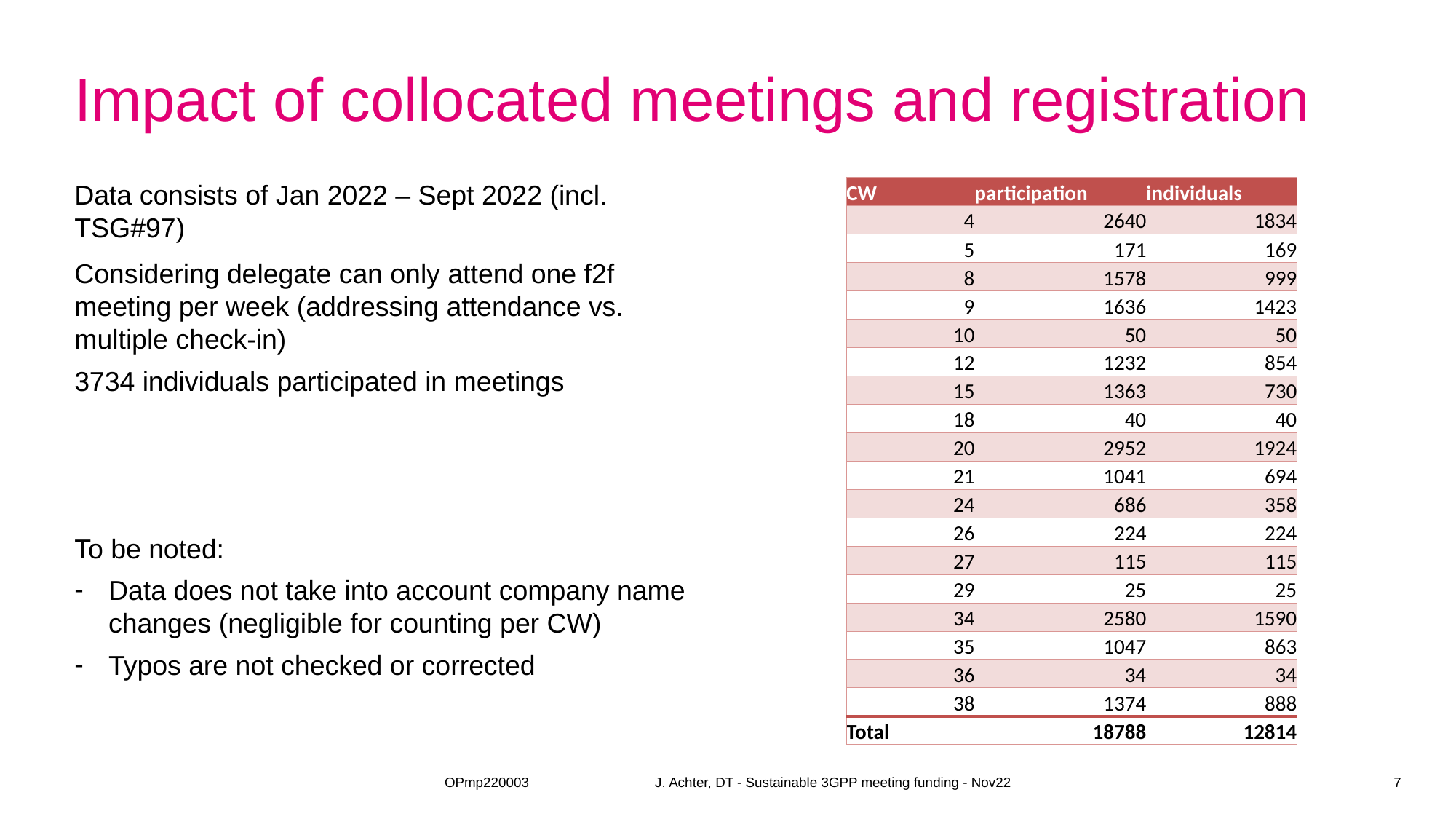

# Impact of collocated meetings and registration
| CW | participation | individuals |
| --- | --- | --- |
| 4 | 2640 | 1834 |
| 5 | 171 | 169 |
| 8 | 1578 | 999 |
| 9 | 1636 | 1423 |
| 10 | 50 | 50 |
| 12 | 1232 | 854 |
| 15 | 1363 | 730 |
| 18 | 40 | 40 |
| 20 | 2952 | 1924 |
| 21 | 1041 | 694 |
| 24 | 686 | 358 |
| 26 | 224 | 224 |
| 27 | 115 | 115 |
| 29 | 25 | 25 |
| 34 | 2580 | 1590 |
| 35 | 1047 | 863 |
| 36 | 34 | 34 |
| 38 | 1374 | 888 |
| Total | 18788 | 12814 |
Data consists of Jan 2022 – Sept 2022 (incl. TSG#97)
Considering delegate can only attend one f2f meeting per week (addressing attendance vs. multiple check-in)
3734 individuals participated in meetings

To be noted:
Data does not take into account company name changes (negligible for counting per CW)
Typos are not checked or corrected

OPmp220003                                 J. Achter, DT - Sustainable 3GPP meeting funding - Nov22
7